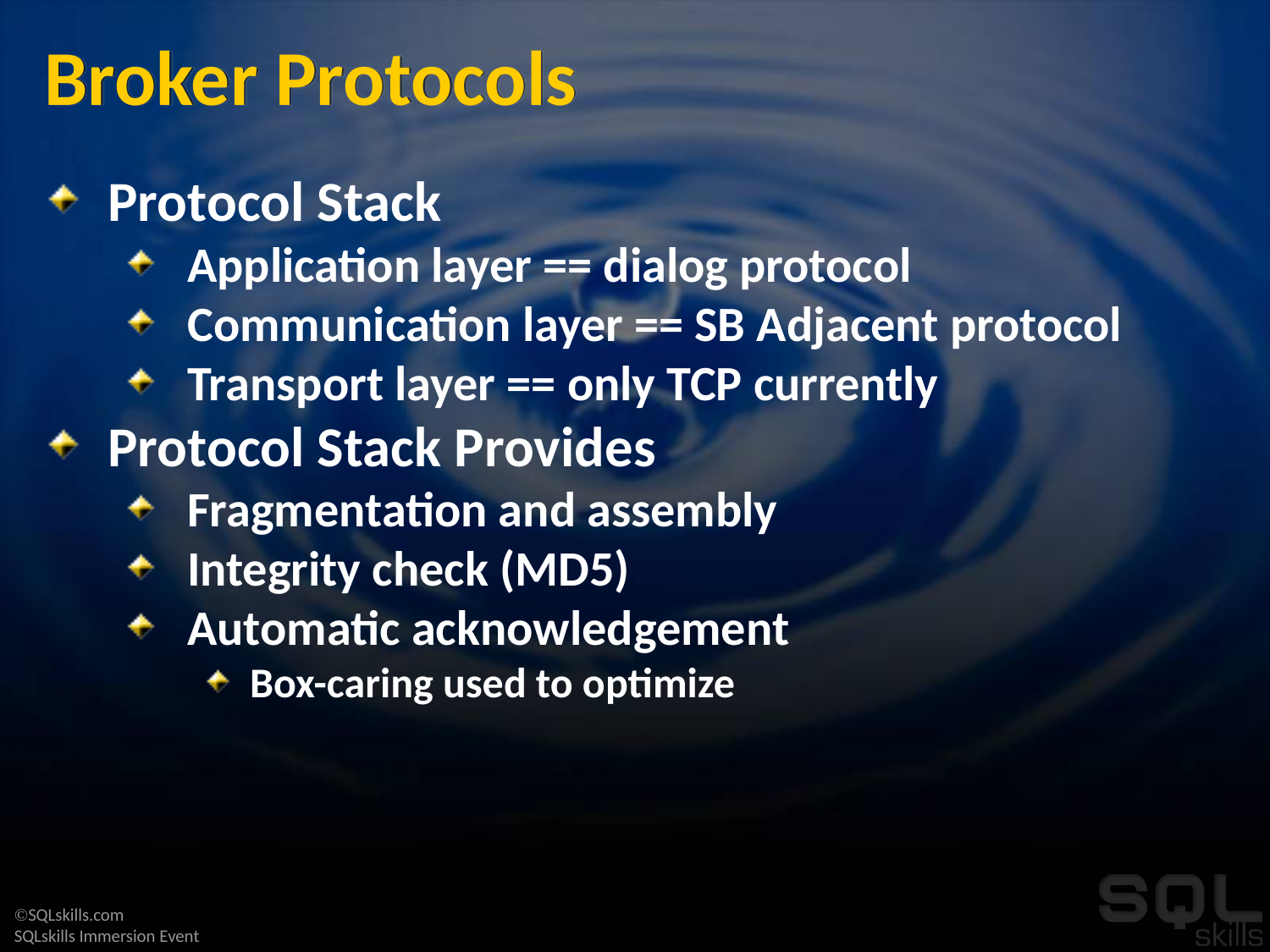

# Broker Protocols
Protocol Stack
Application layer == dialog protocol
Communication layer == SB Adjacent protocol
Transport layer == only TCP currently
Protocol Stack Provides
Fragmentation and assembly
Integrity check (MD5)
Automatic acknowledgement
Box-caring used to optimize